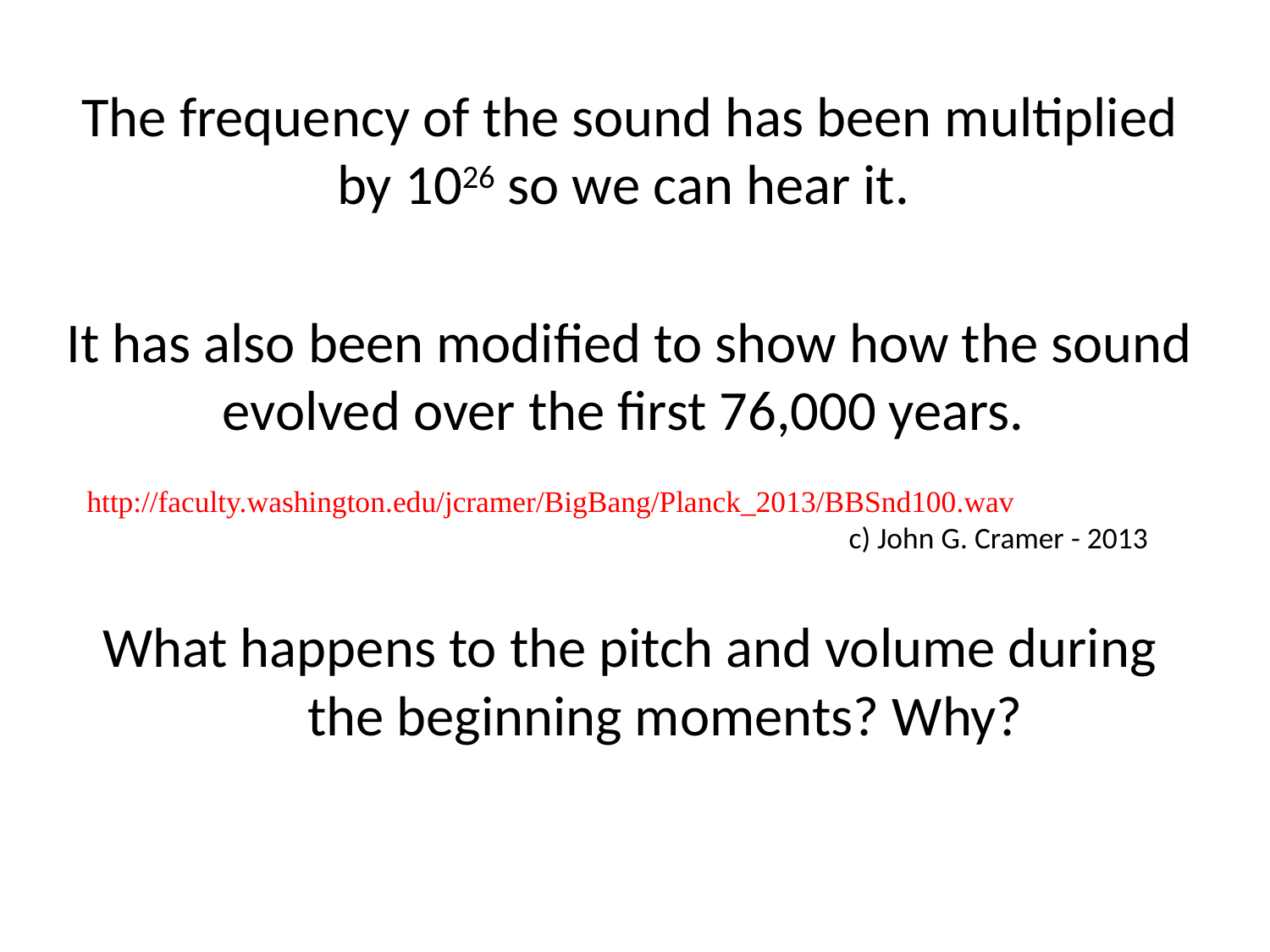

The frequency of the sound has been multiplied by 1026 so we can hear it.

It has also been modified to show how the sound evolved over the first 76,000 years.

What happens to the pitch and volume during the beginning moments? Why?

http://faculty.washington.edu/jcramer/BigBang/Planck_2013/BBSnd100.wav
						c) John G. Cramer - 2013